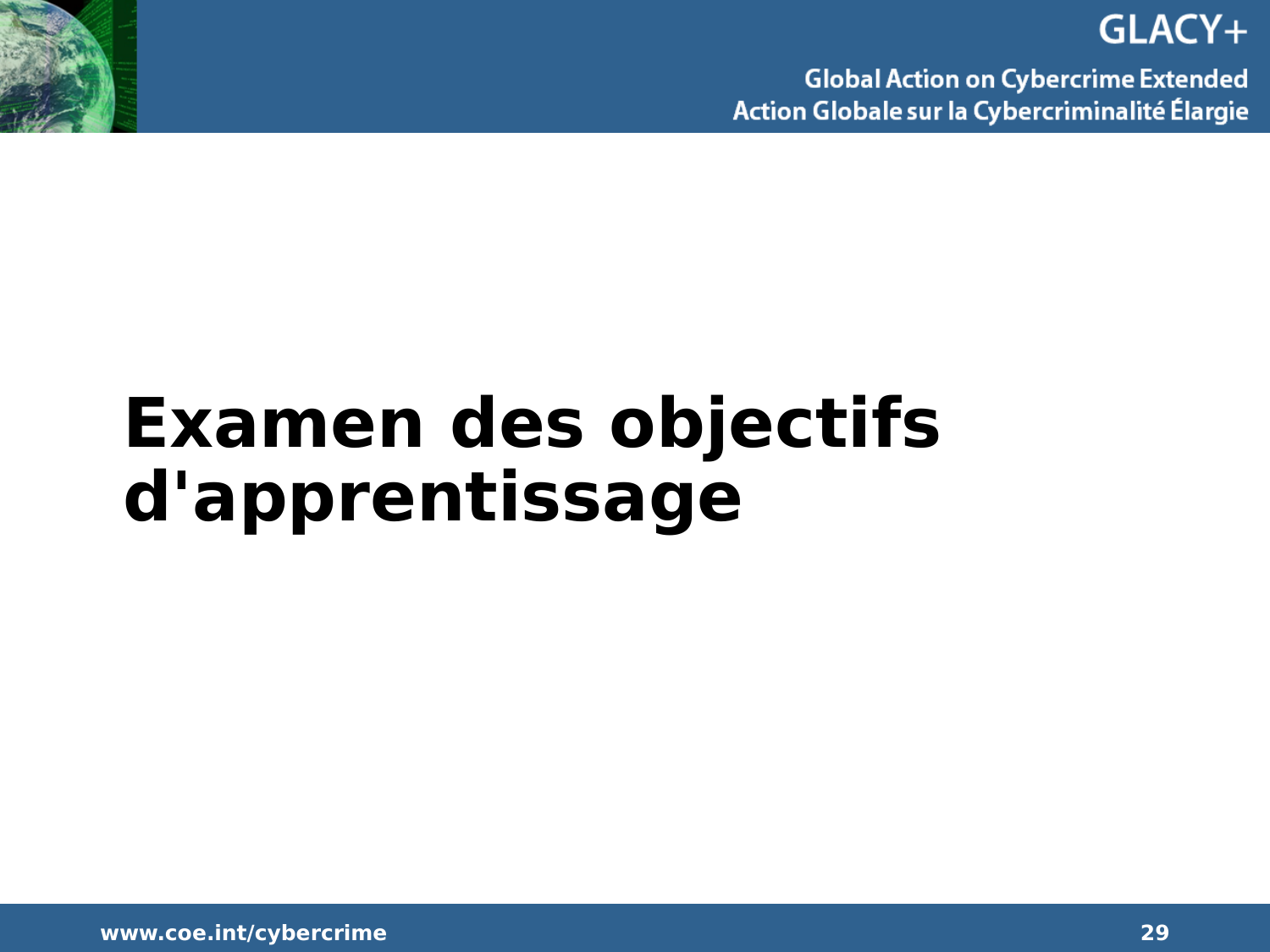

# Examen des objectifs d'apprentissage
www.coe.int/cybercrime
29